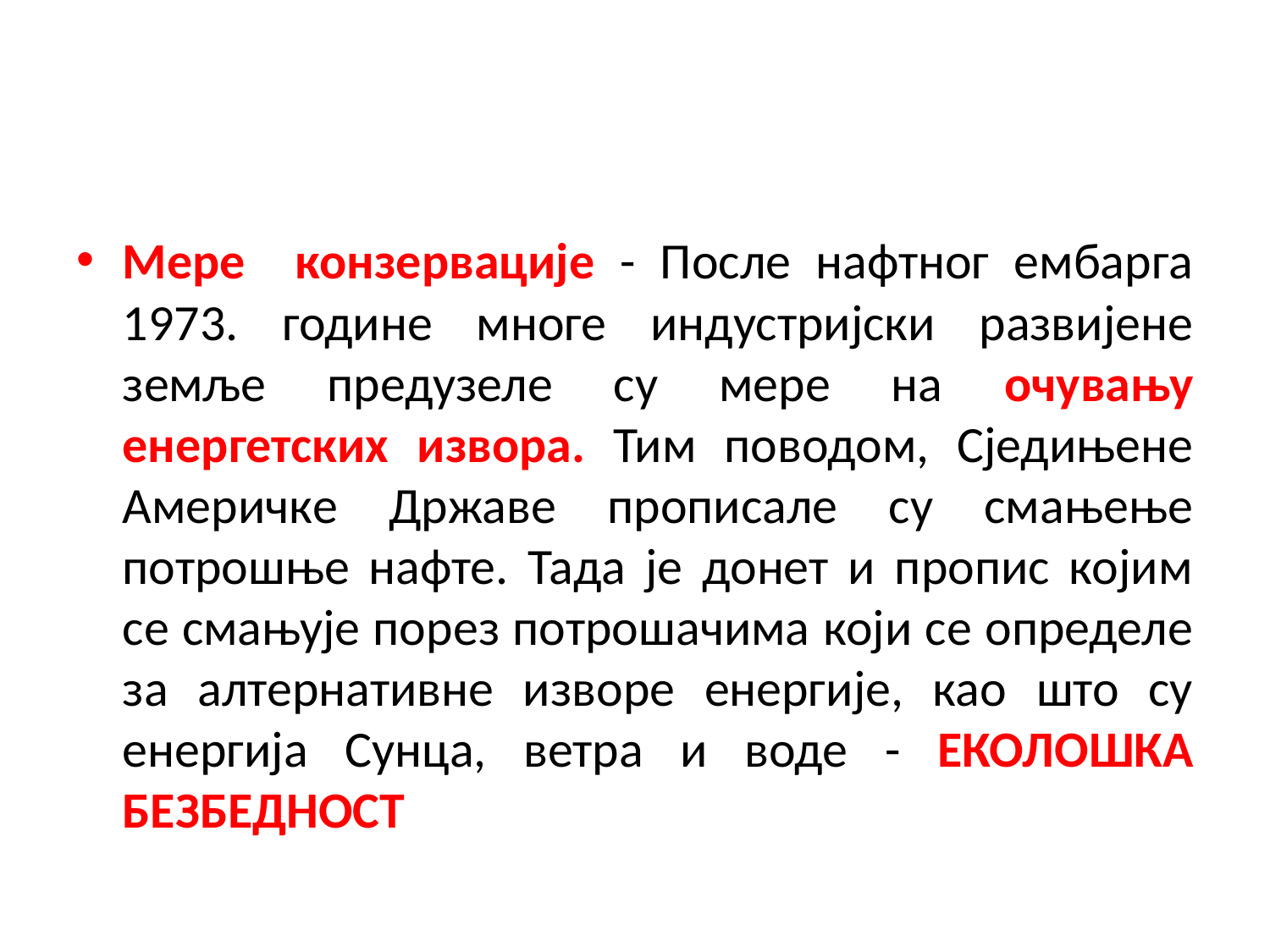

#
Мере  конзервације - После нафтног ембарга 1973. године многе индустријски развијене земље предузеле су мере на очувању енергетских извора. Тим поводом, Сједињене Америчке Државе прописале су смањење потрошње нафте. Тада је донет и пропис којим се смањује порез потрошачима који се определе за алтернативне изворе енергије, као што су енергија Сунца, ветра и воде - ЕКОЛОШКА БЕЗБЕДНОСТ